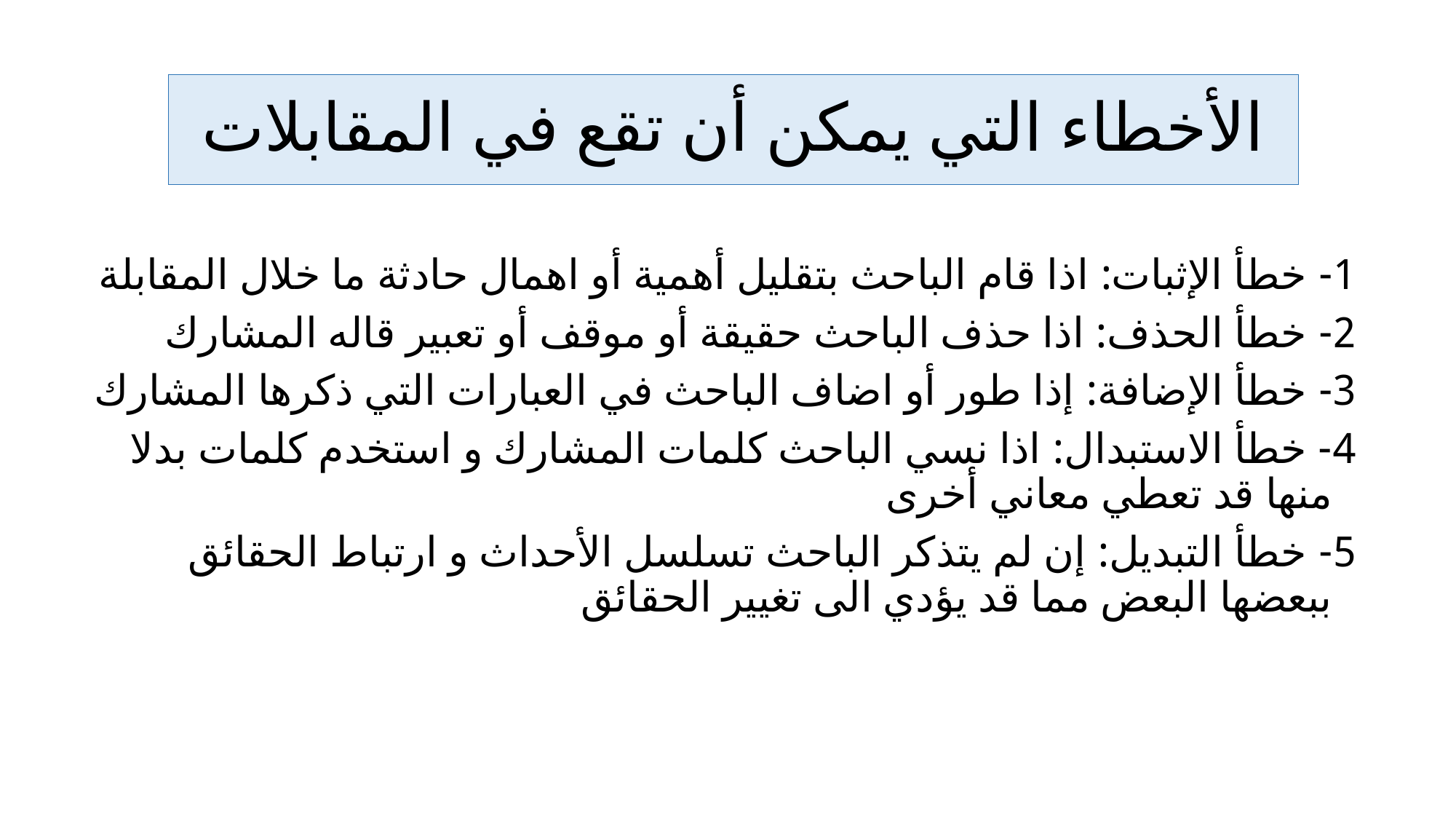

# الأخطاء التي يمكن أن تقع في المقابلات

1- خطأ الإثبات: اذا قام الباحث بتقليل أهمية أو اهمال حادثة ما خلال المقابلة
2- خطأ الحذف: اذا حذف الباحث حقيقة أو موقف أو تعبير قاله المشارك
3- خطأ الإضافة: إذا طور أو اضاف الباحث في العبارات التي ذكرها المشارك
4- خطأ الاستبدال: اذا نسي الباحث كلمات المشارك و استخدم كلمات بدلا منها قد تعطي معاني أخرى
5- خطأ التبديل: إن لم يتذكر الباحث تسلسل الأحداث و ارتباط الحقائق ببعضها البعض مما قد يؤدي الى تغيير الحقائق